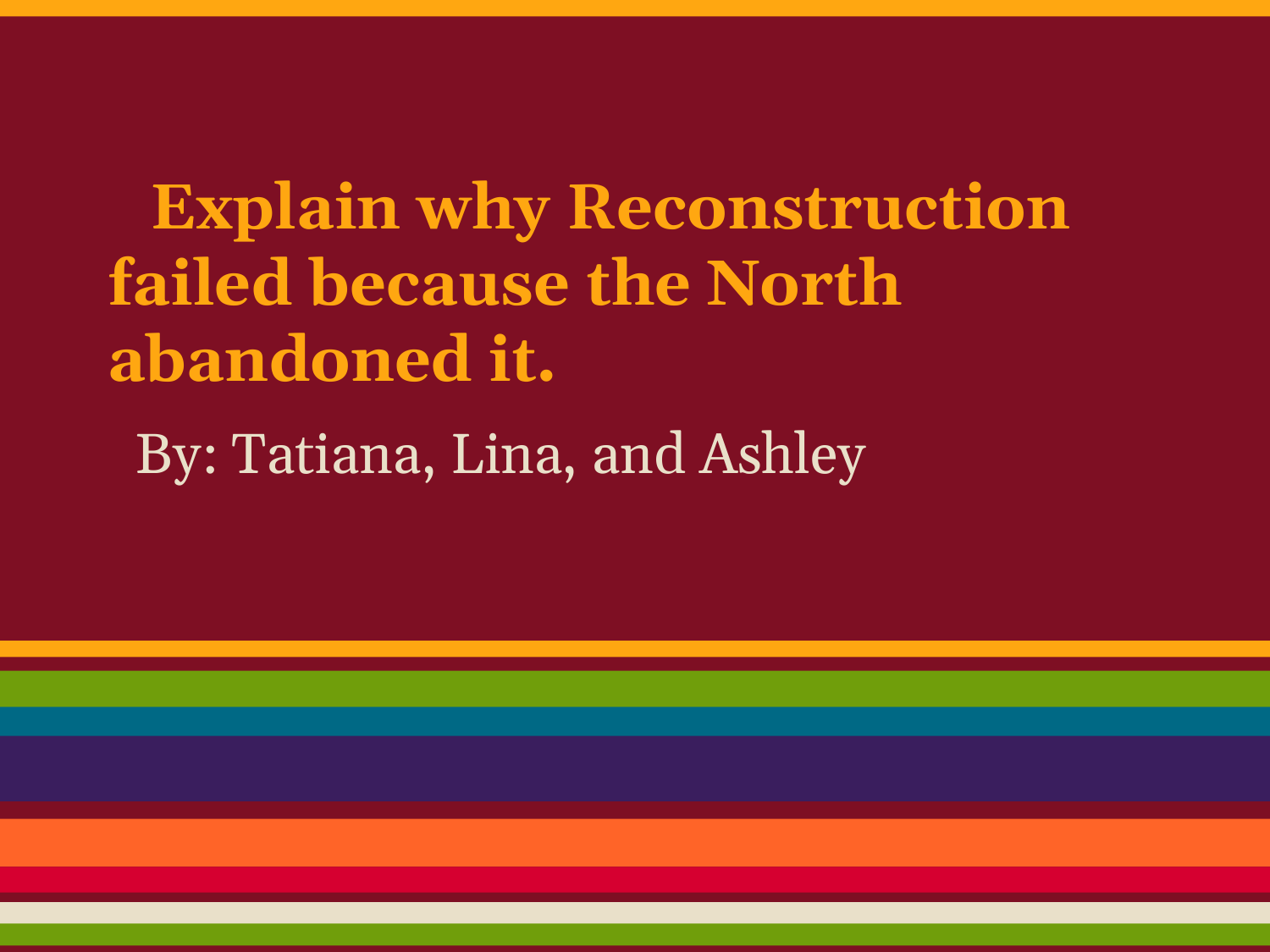

# Explain why Reconstruction failed because the North abandoned it.
By: Tatiana, Lina, and Ashley